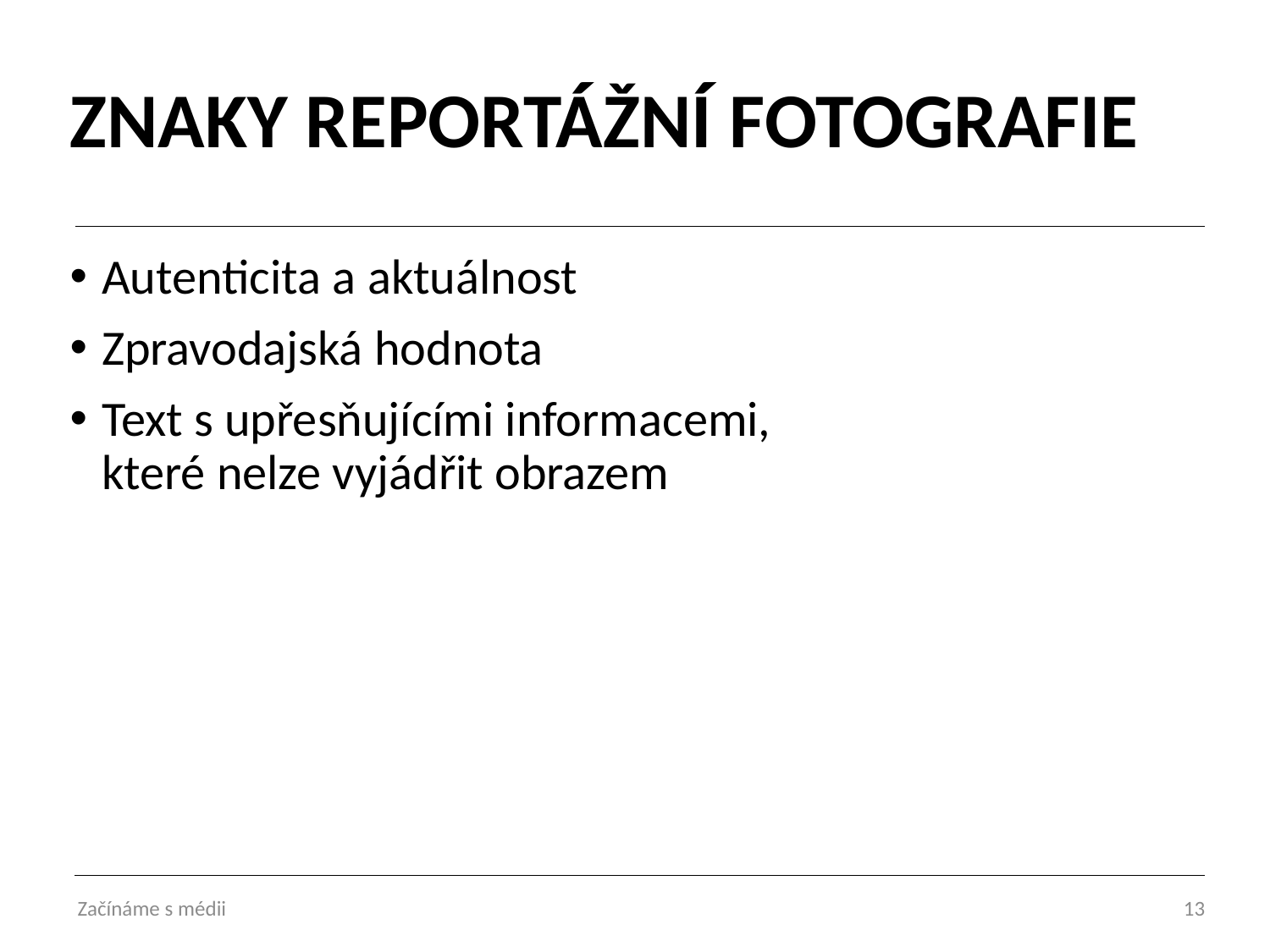

# ZNAKY REPORTÁŽNÍ FOTOGRAFIE
Autenticita a aktuálnost
Zpravodajská hodnota
Text s upřesňujícími informacemi,
které nelze vyjádřit obrazem

Začínáme s médii
13